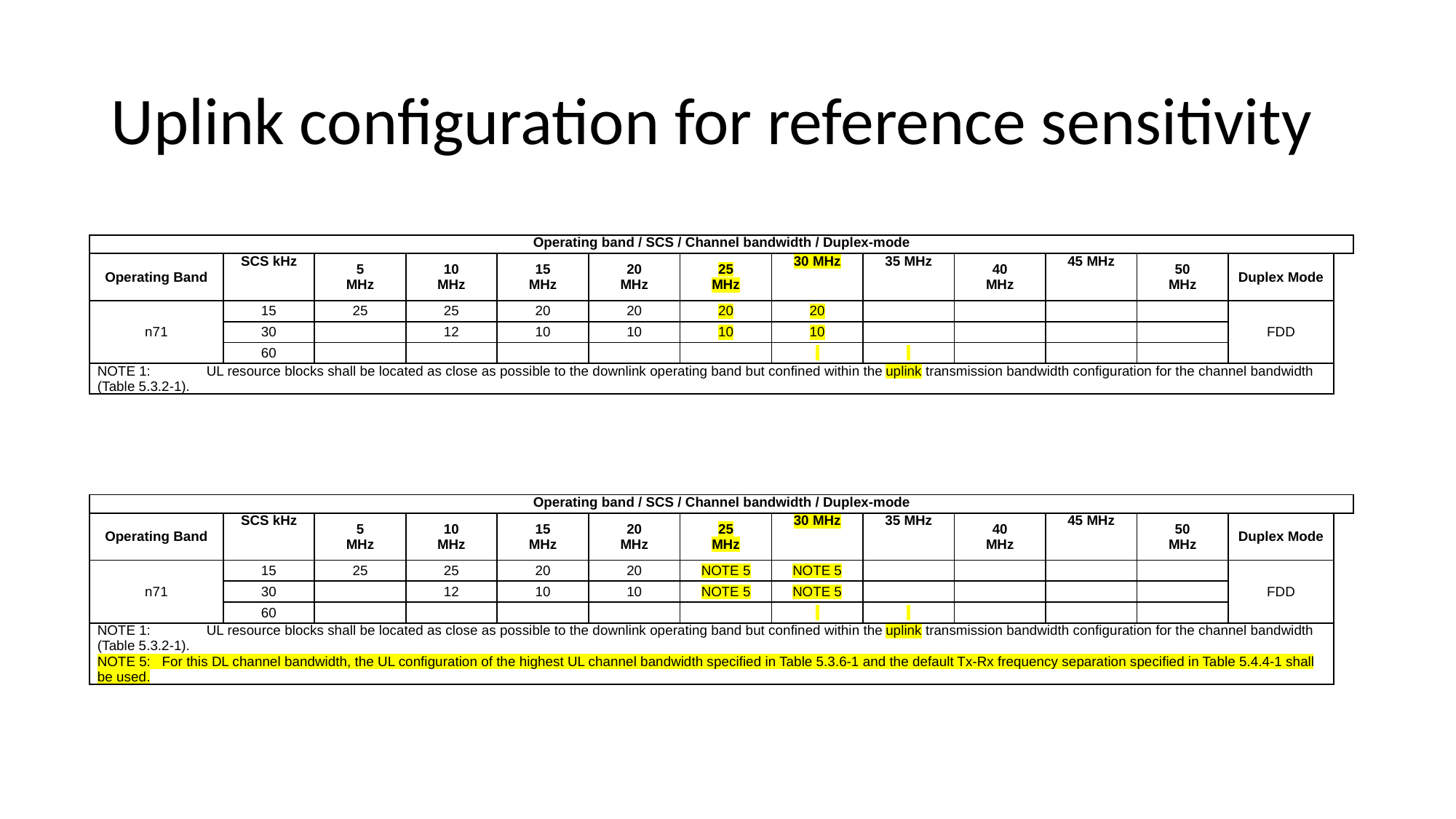

# Uplink configuration for reference sensitivity
| Operating band / SCS / Channel bandwidth / Duplex-mode |  |  |  |  |  |  |  |  |  |  |  |  |  |
| --- | --- | --- | --- | --- | --- | --- | --- | --- | --- | --- | --- | --- | --- |
| Operating Band | SCS kHz | 5 MHz | 10 MHz | 15 MHz | 20 MHz | 25 MHz | 30 MHz | 35 MHz | 40 MHz | 45 MHz | 50 MHz | Duplex Mode |  |
| n71 | 15 | 25 | 25 | 20 | 20 | 20 | 20 |  |  |  |  | FDD |  |
|  | 30 |  | 12 | 10 | 10 | 10 | 10 |  |  |  |  |  |  |
|  | 60 |  |  |  |  |  |  |  |  |  |  |  |  |
| NOTE 1: UL resource blocks shall be located as close as possible to the downlink operating band but confined within the uplink transmission bandwidth configuration for the channel bandwidth (Table 5.3.2-1). |  |  |  |  |  |  |  |  |  |  |  |  |  |
| Operating band / SCS / Channel bandwidth / Duplex-mode |  |  |  |  |  |  |  |  |  |  |  |  |  |
| --- | --- | --- | --- | --- | --- | --- | --- | --- | --- | --- | --- | --- | --- |
| Operating Band | SCS kHz | 5 MHz | 10 MHz | 15 MHz | 20 MHz | 25 MHz | 30 MHz | 35 MHz | 40 MHz | 45 MHz | 50 MHz | Duplex Mode |  |
| n71 | 15 | 25 | 25 | 20 | 20 | NOTE 5 | NOTE 5 |  |  |  |  | FDD |  |
|  | 30 |  | 12 | 10 | 10 | NOTE 5 | NOTE 5 |  |  |  |  |  |  |
|  | 60 |  |  |  |  |  |  |  |  |  |  |  |  |
| NOTE 1: UL resource blocks shall be located as close as possible to the downlink operating band but confined within the uplink transmission bandwidth configuration for the channel bandwidth (Table 5.3.2-1). NOTE 5: For this DL channel bandwidth, the UL configuration of the highest UL channel bandwidth specified in Table 5.3.6-1 and the default Tx-Rx frequency separation specified in Table 5.4.4-1 shall be used. |  |  |  |  |  |  |  |  |  |  |  |  |  |